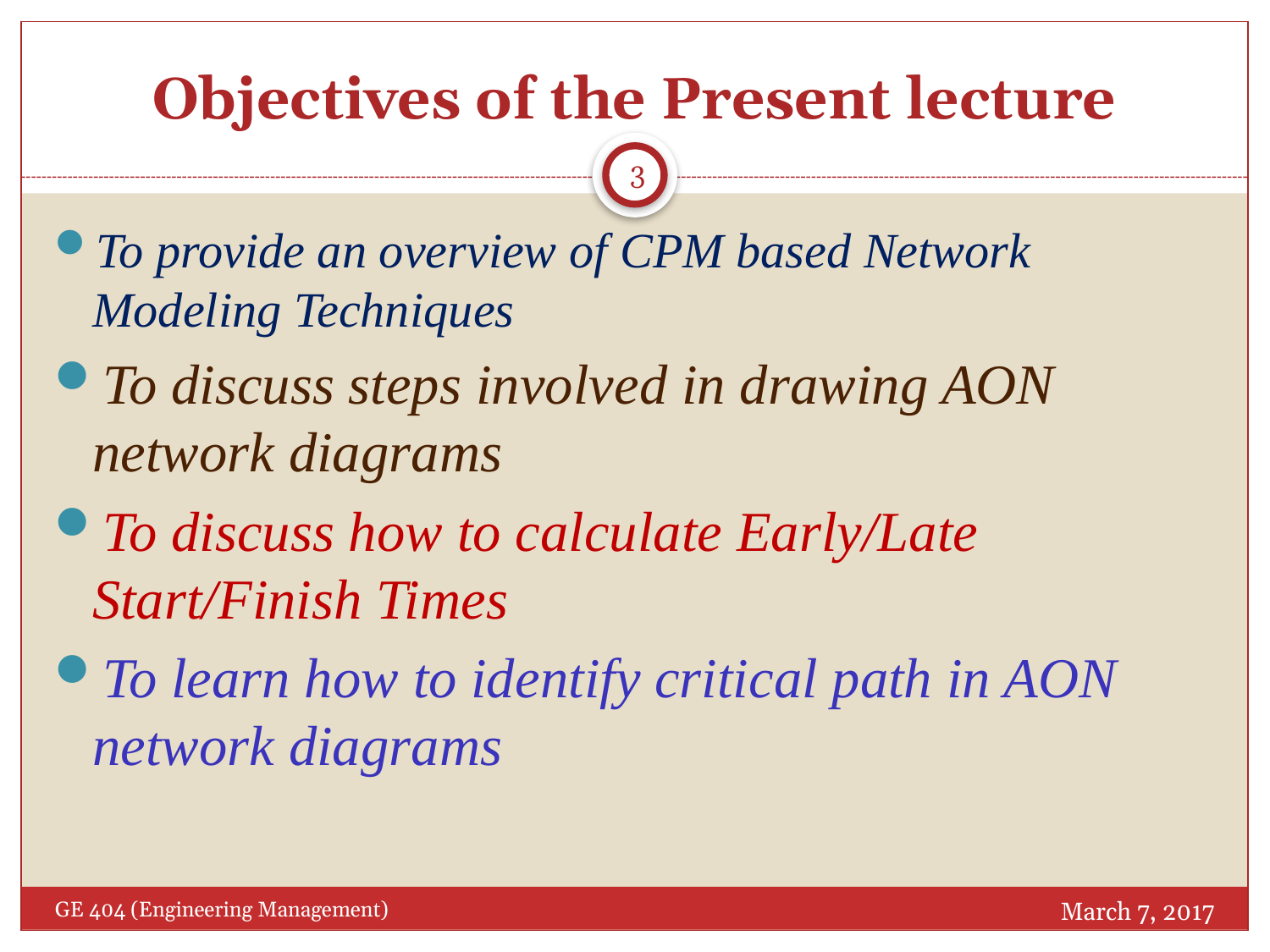

# Objectives of the Present lecture
3
To provide an overview of CPM based Network Modeling Techniques
To discuss steps involved in drawing AON network diagrams
To discuss how to calculate Early/Late Start/Finish Times
To learn how to identify critical path in AON network diagrams

March 7, 2017
GE 404 (Engineering Management)